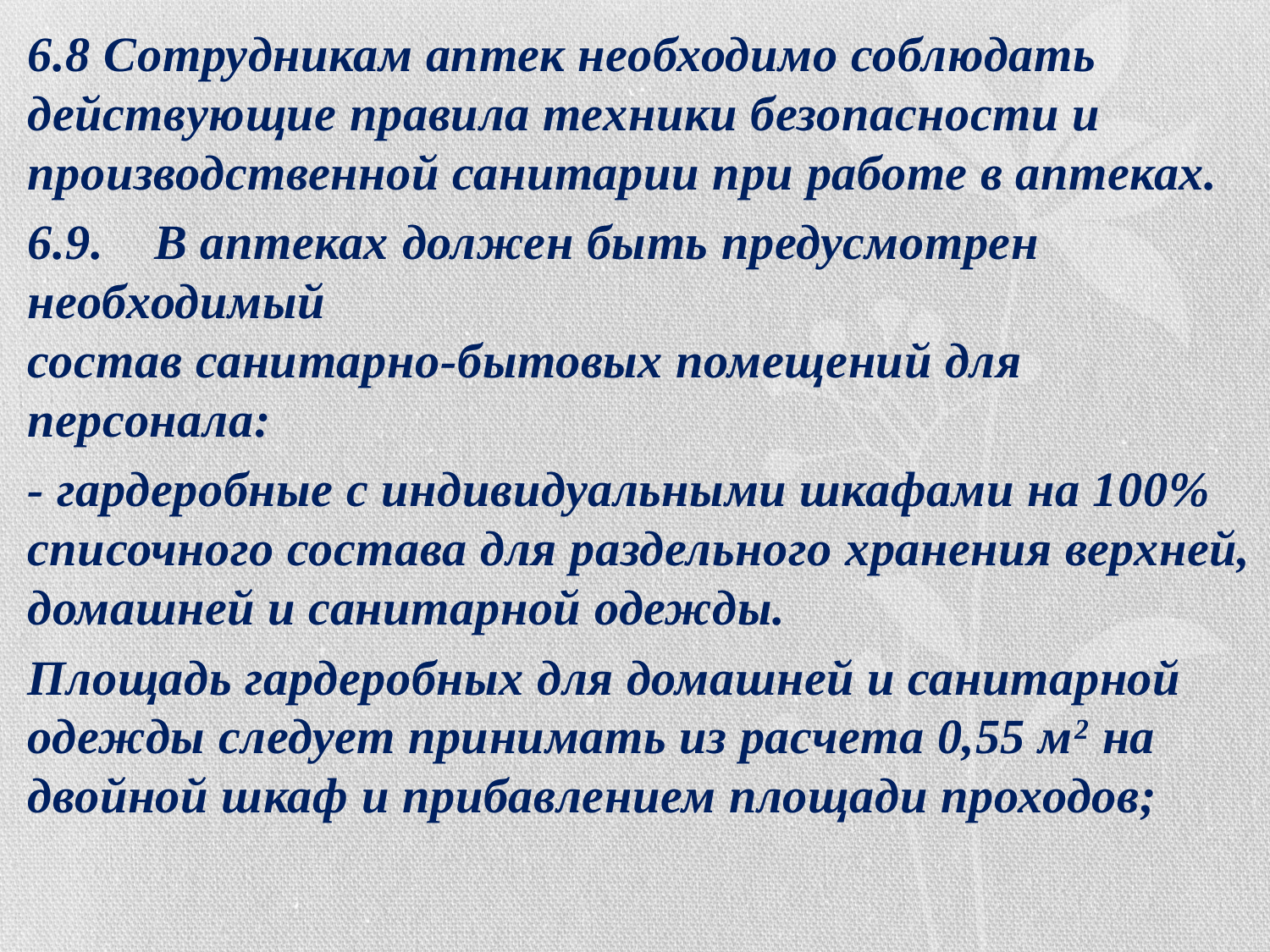

6.8 Сотрудникам аптек необходимо соблюдать действующие правила техники безопасности и производственной санитарии при работе в аптеках.
6.9.	В аптеках должен быть предусмотрен необходимый
состав санитарно-бытовых помещений для персонала:
- гардеробные с индивидуальными шкафами на 100% списочного состава для раздельного хранения верхней, до­машней и санитарной одежды.
Площадь гардеробных для домашней и санитарной одежды следует принимать из расчета 0,55 м2 на двойной шкаф и прибавлением площади проходов;